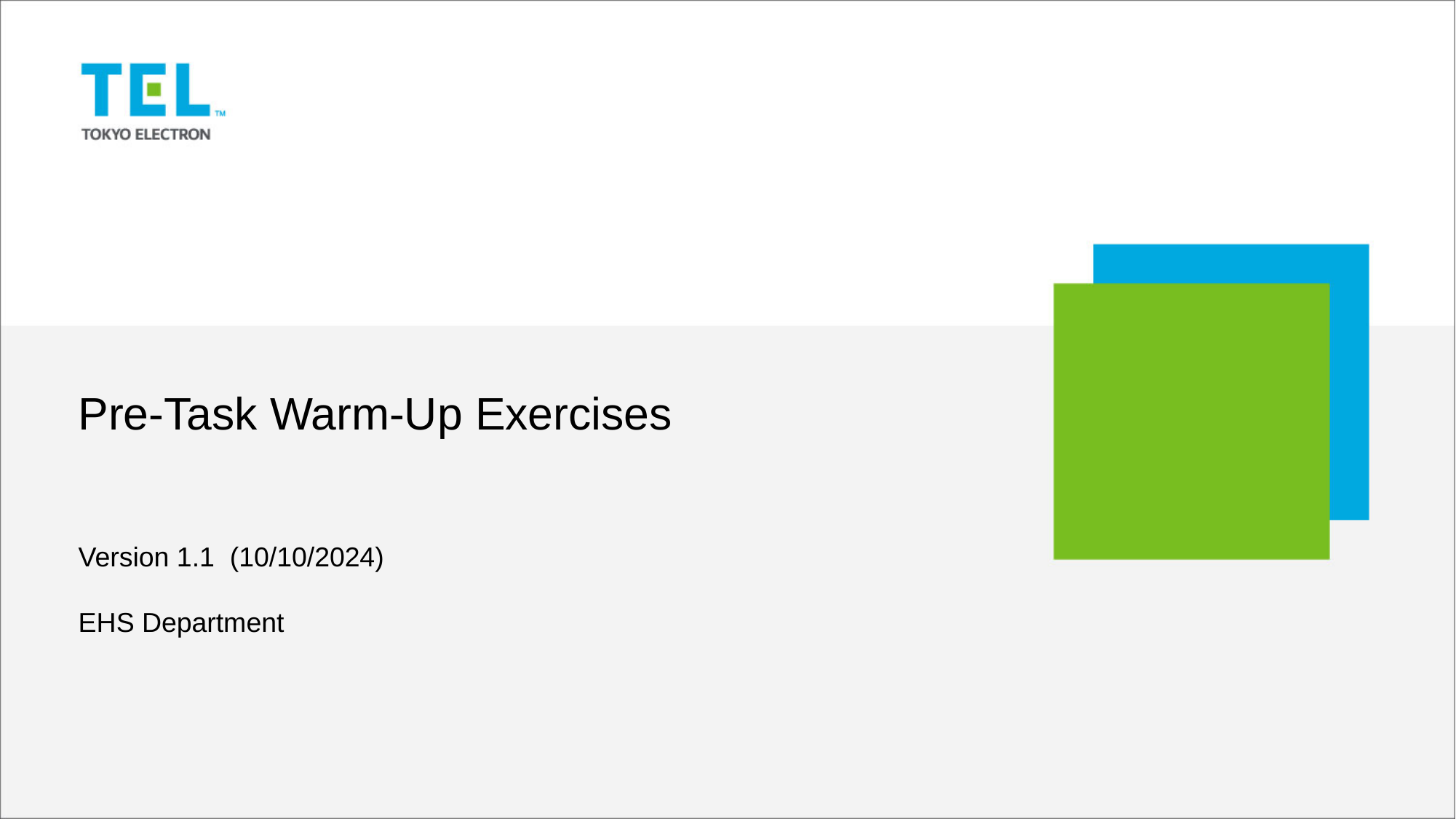

Pre-Task Warm-Up Exercises
Version 1.1  (10/10/2024)

EHS Department